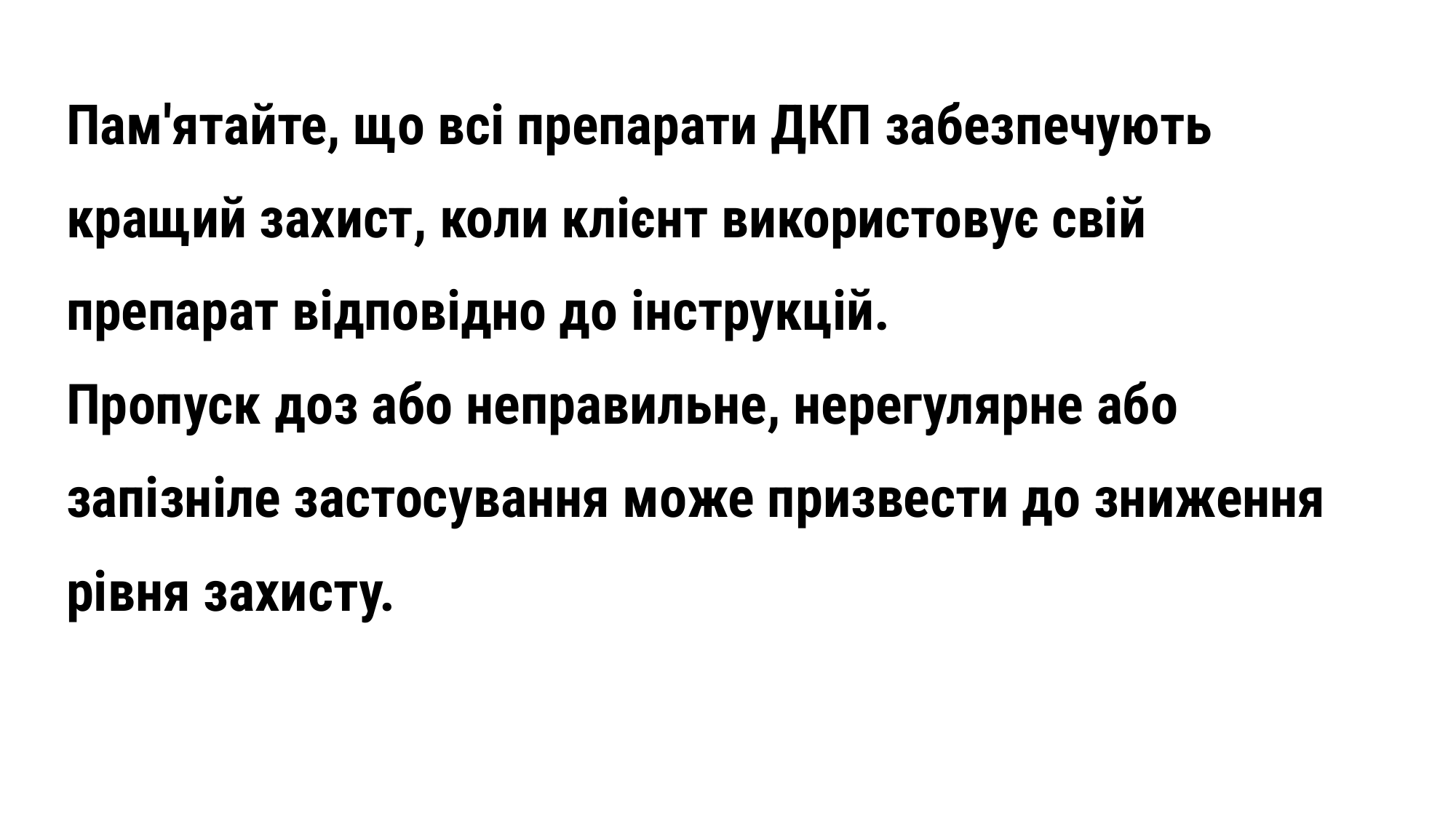

Пам'ятайте, що всі препарати ДКП забезпечують кращий захист, коли клієнт використовує свій  препарат відповідно до інструкцій.
Пропуск доз або неправильне, нерегулярне або запізніле застосування може призвести до зниження рівня захисту.